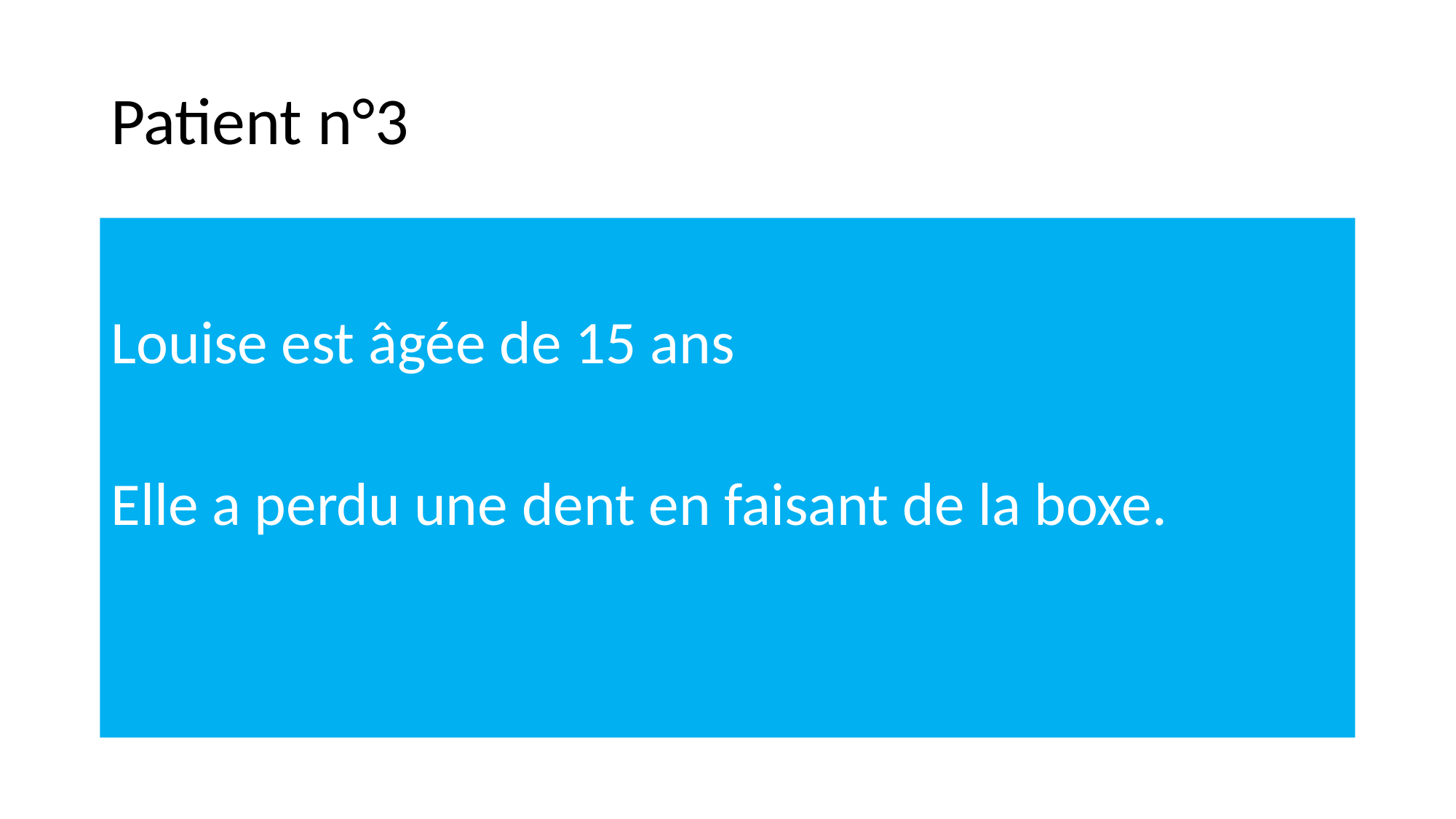

# Patient n°3

Louise est âgée de 15 ans

Elle a perdu une dent en faisant de la boxe.